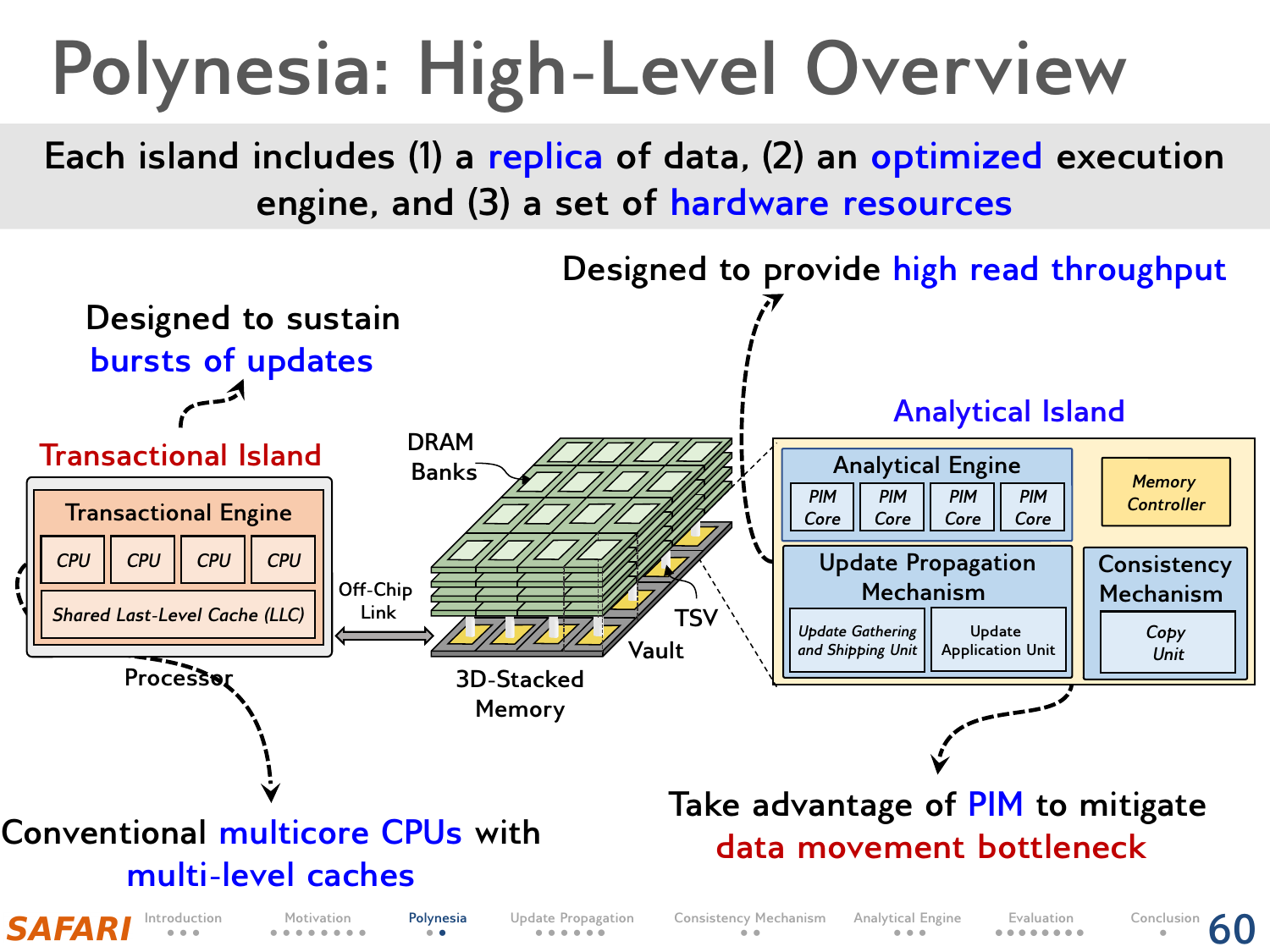

# Polynesia: High-Level Overview
Each island includes (1) a replica of data, (2) an optimized execution engine, and (3) a set of hardware resources

Designed to provide high read throughput
Designed to sustain
bursts of updates
Analytical Island
DRAM
Banks

Off-Chip
Link

TSV

Vault
3D-Stacked Memory

Memory
Controller
Transactional Island

Transactional Engine
CPU
CPU
CPU
CPU
Shared Last-Level Cache (LLC)
Processor
Analytical Engine
PIM Core
PIM Core
PIM Core
PIM Core
Update Propagation Mechanism
Update
Application Unit
Update Gathering and Shipping Unit
Consistency Mechanism
Copy
Unit
Take advantage of PIM to mitigate data movement bottleneck
Conventional multicore CPUs with multi-level caches
60
| Introduction | Motivation | Polynesia | Update Propagation | Consistency Mechanism | Analytical Engine | Evaluation | Conclusion |
| --- | --- | --- | --- | --- | --- | --- | --- |
| ● ● ● | ● ● ● ● ● ● ● ● | ● ● | ● ● ● ● ● ● | ● ● | ● ● ● | ● ● ● ● ● ● ● ● | ● |